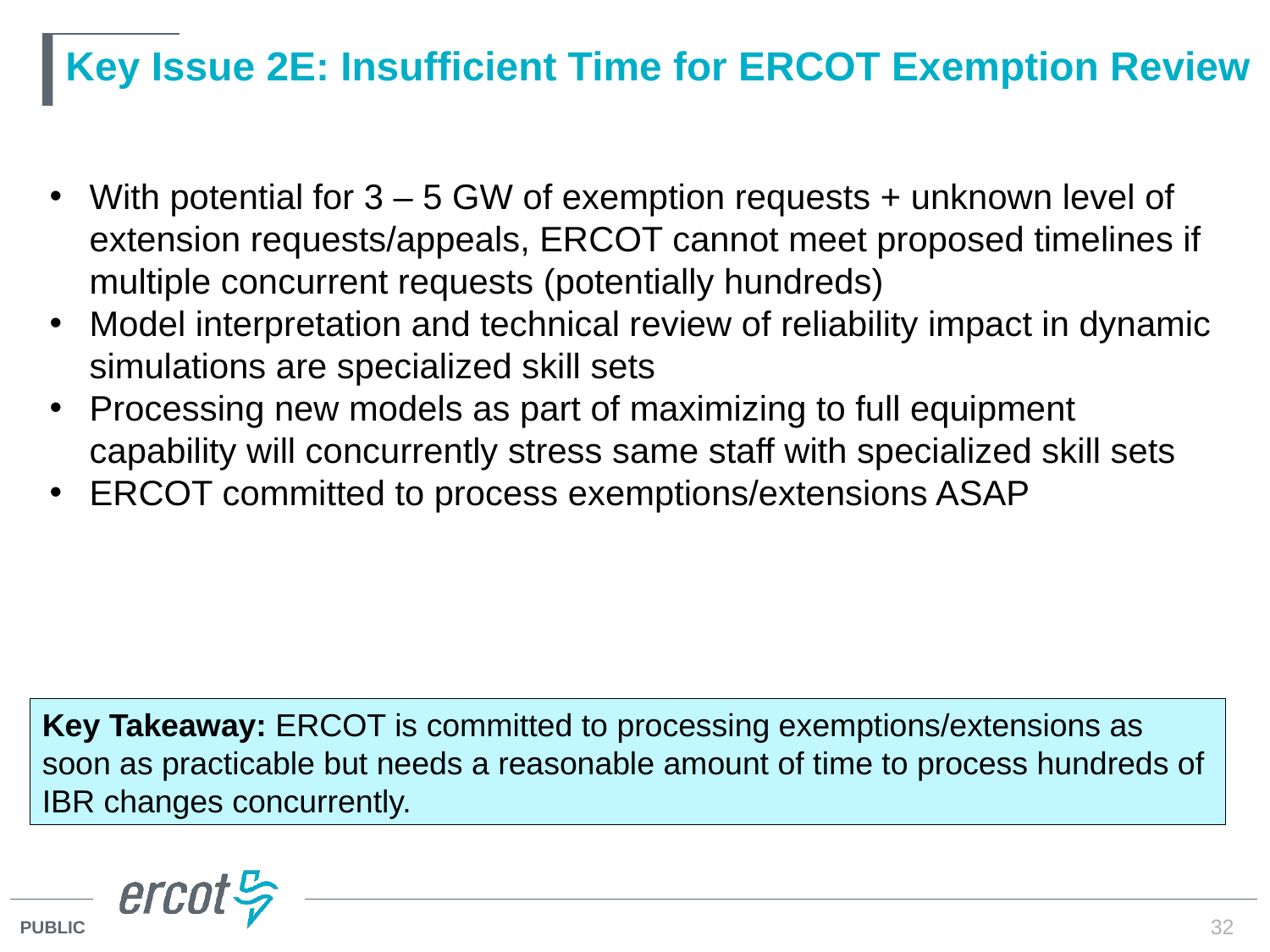

# Key Issue 2E: Insufficient Time for ERCOT Exemption Review
With potential for 3 – 5 GW of exemption requests + unknown level of extension requests/appeals, ERCOT cannot meet proposed timelines if multiple concurrent requests (potentially hundreds)
Model interpretation and technical review of reliability impact in dynamic simulations are specialized skill sets
Processing new models as part of maximizing to full equipment capability will concurrently stress same staff with specialized skill sets
ERCOT committed to process exemptions/extensions ASAP

Key Takeaway: ERCOT is committed to processing exemptions/extensions as soon as practicable but needs a reasonable amount of time to process hundreds of IBR changes concurrently.
32